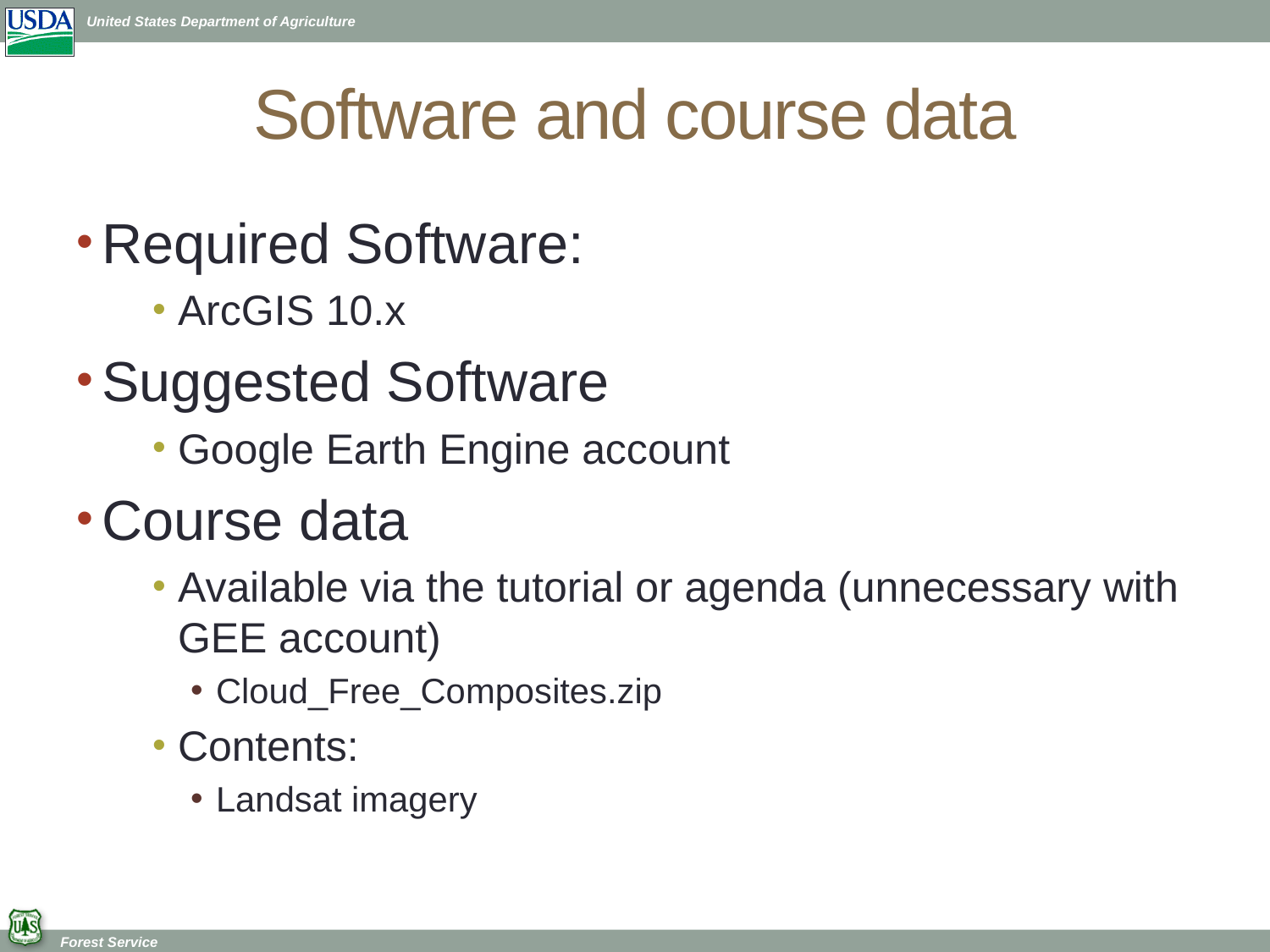

# Software and course data
Required Software:
ArcGIS 10.x
Suggested Software
Google Earth Engine account
Course data
Available via the tutorial or agenda (unnecessary with GEE account)
Cloud_Free_Composites.zip
Contents:
Landsat imagery